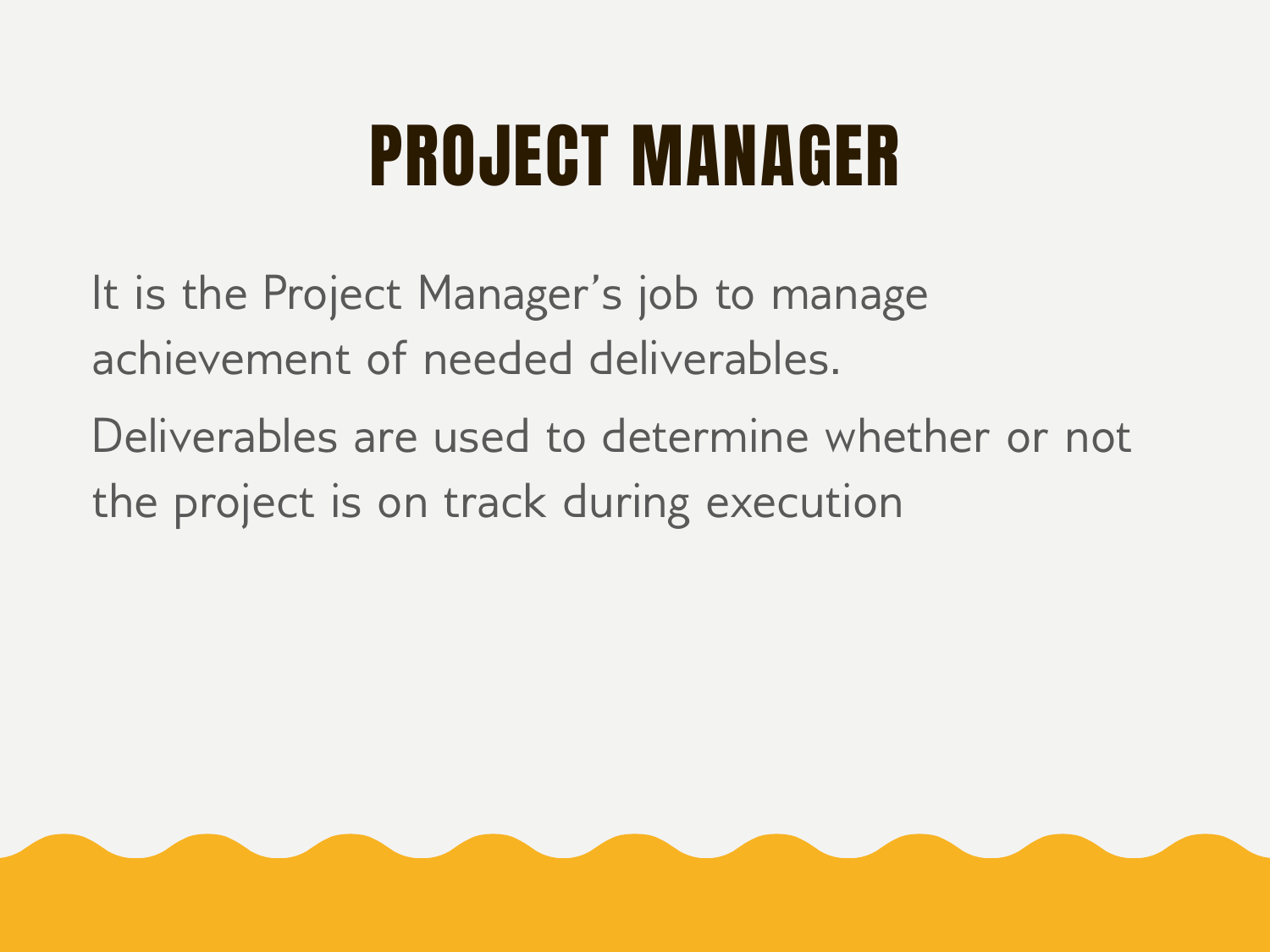

# Project Manager
It is the Project Manager’s job to manage achievement of needed deliverables.
Deliverables are used to determine whether or not the project is on track during execution